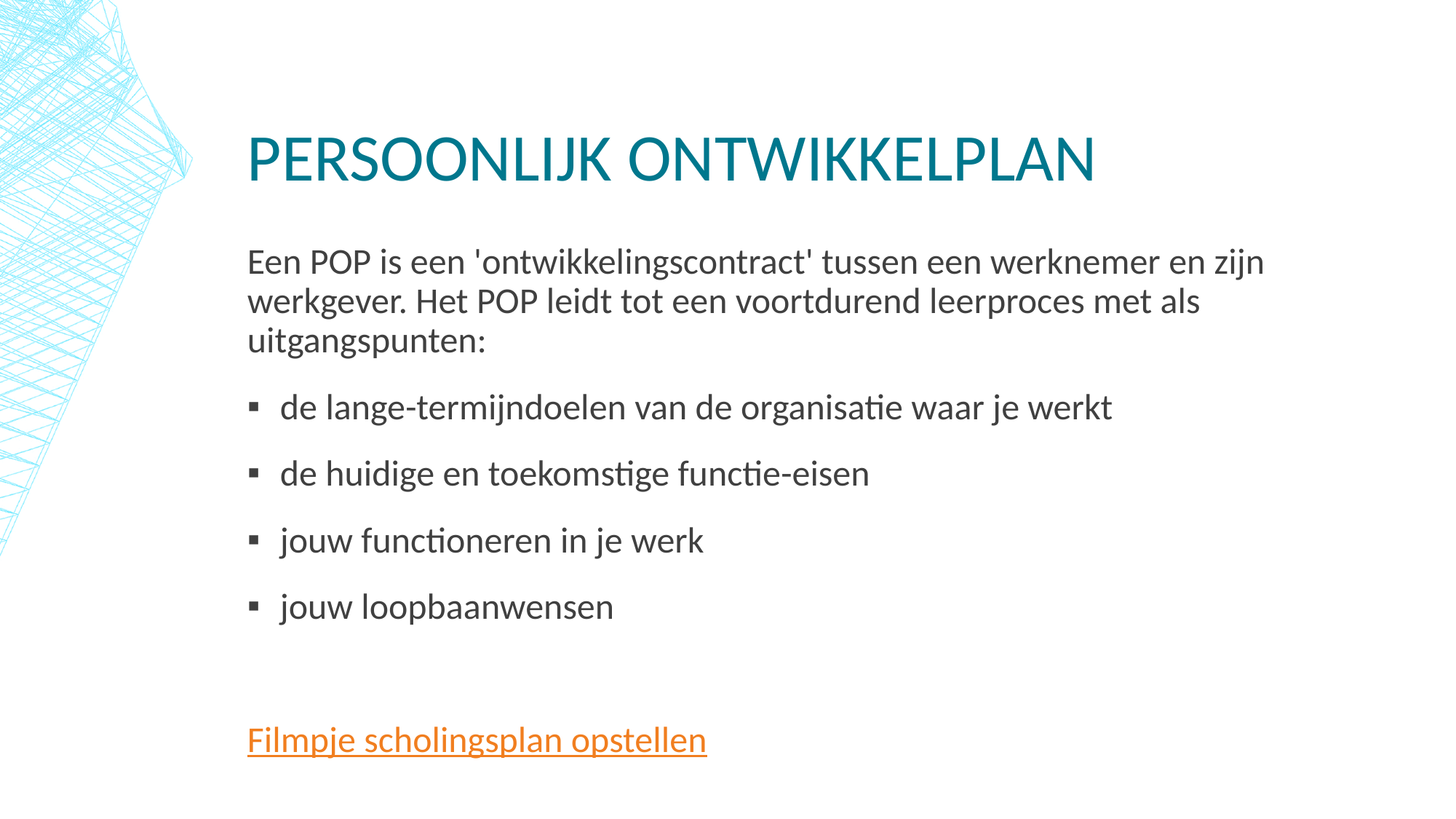

# Persoonlijk ontwikkelplan
Een POP is een 'ontwikkelingscontract' tussen een werknemer en zijn werkgever. Het POP leidt tot een voortdurend leerproces met als uitgangspunten:
de lange-termijndoelen van de organisatie waar je werkt
de huidige en toekomstige functie-eisen
jouw functioneren in je werk
jouw loopbaanwensen

Filmpje scholingsplan opstellen